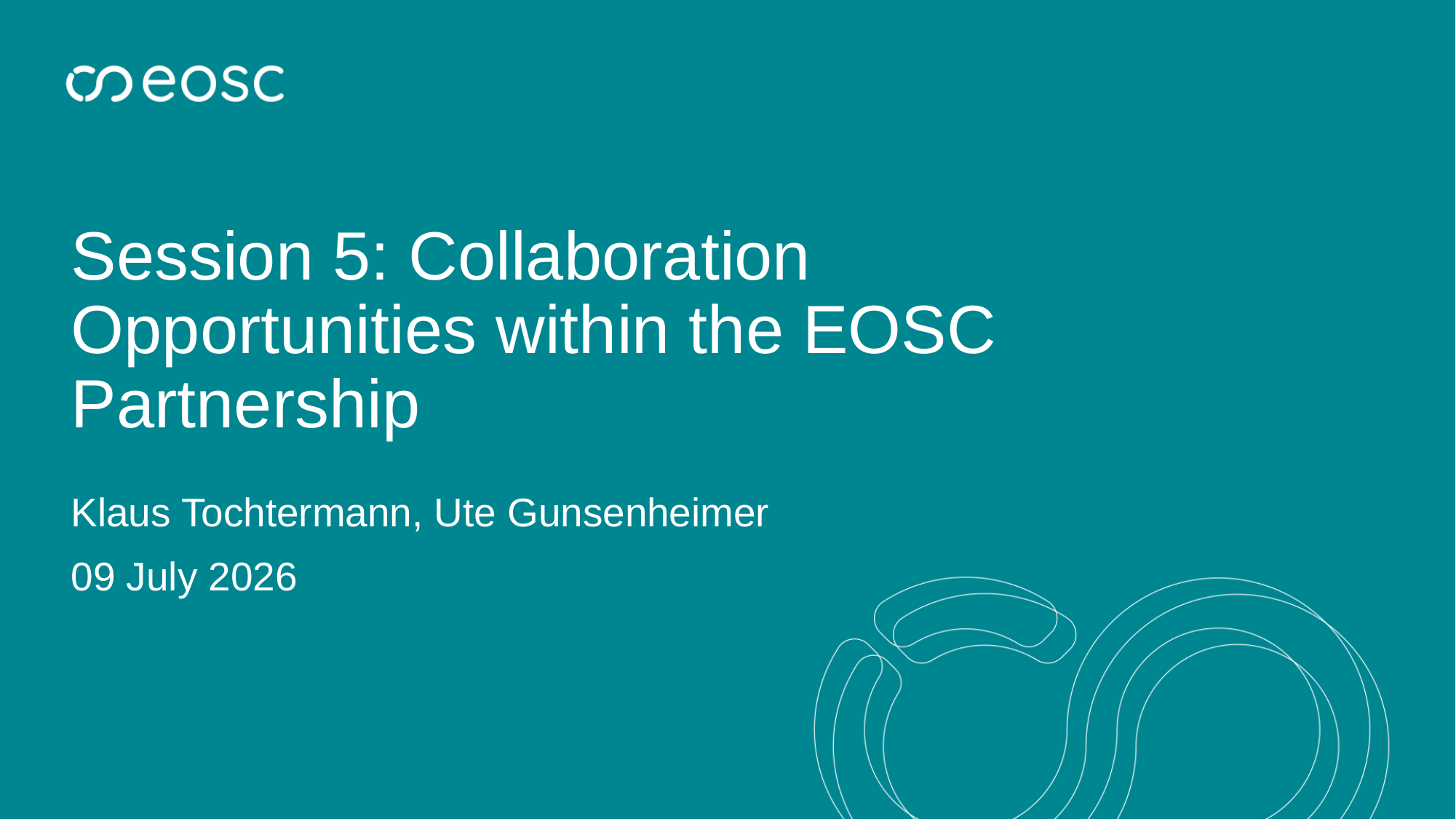

# Session 5: Collaboration Opportunities within the EOSC Partnership
Klaus Tochtermann, Ute Gunsenheimer
09 July 2026